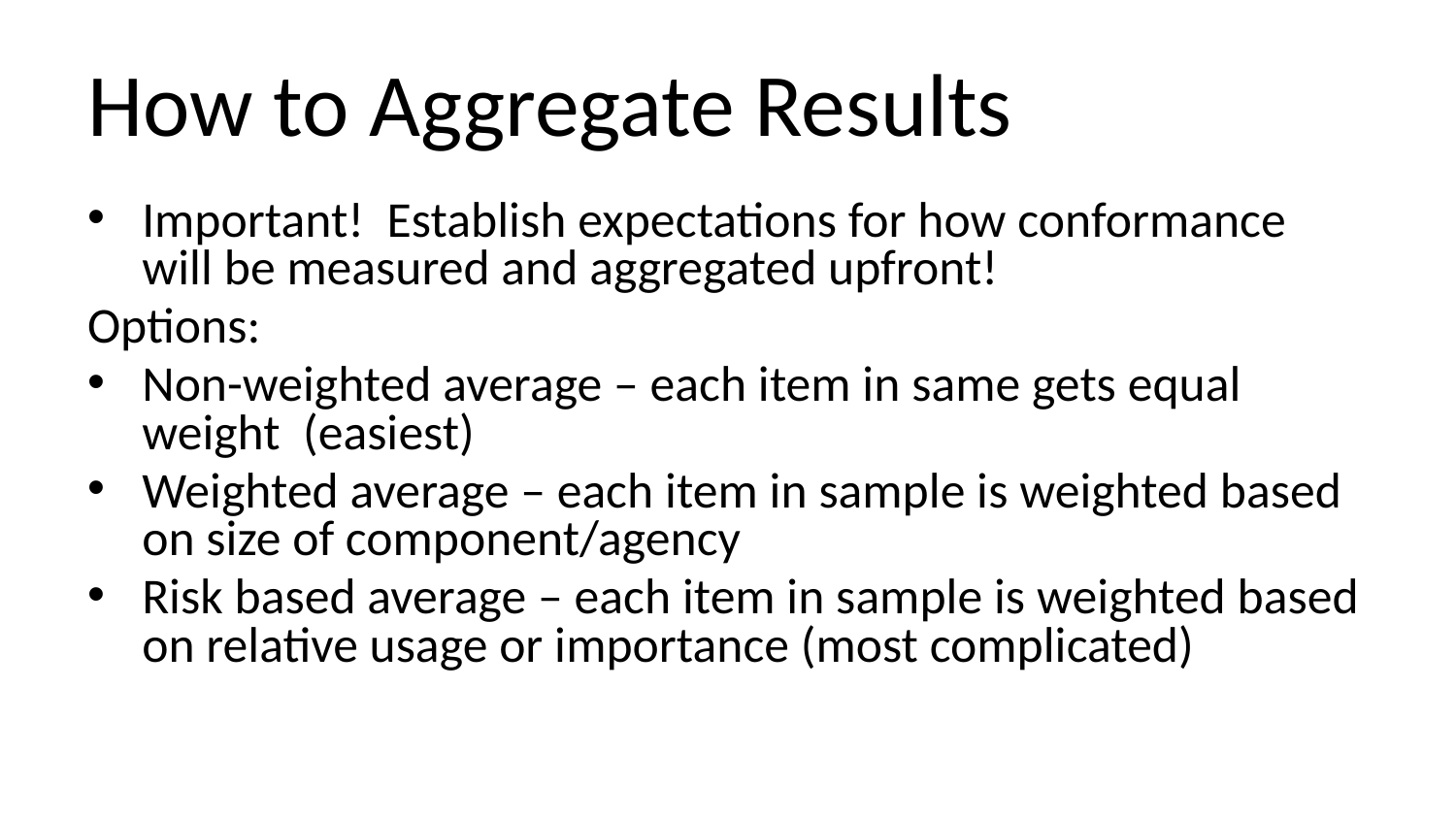

# How to Aggregate Results
Important!  Establish expectations for how conformance will be measured and aggregated upfront!
Options:
Non-weighted average – each item in same gets equal weight  (easiest)
Weighted average – each item in sample is weighted based on size of component/agency
Risk based average – each item in sample is weighted based on relative usage or importance (most complicated)